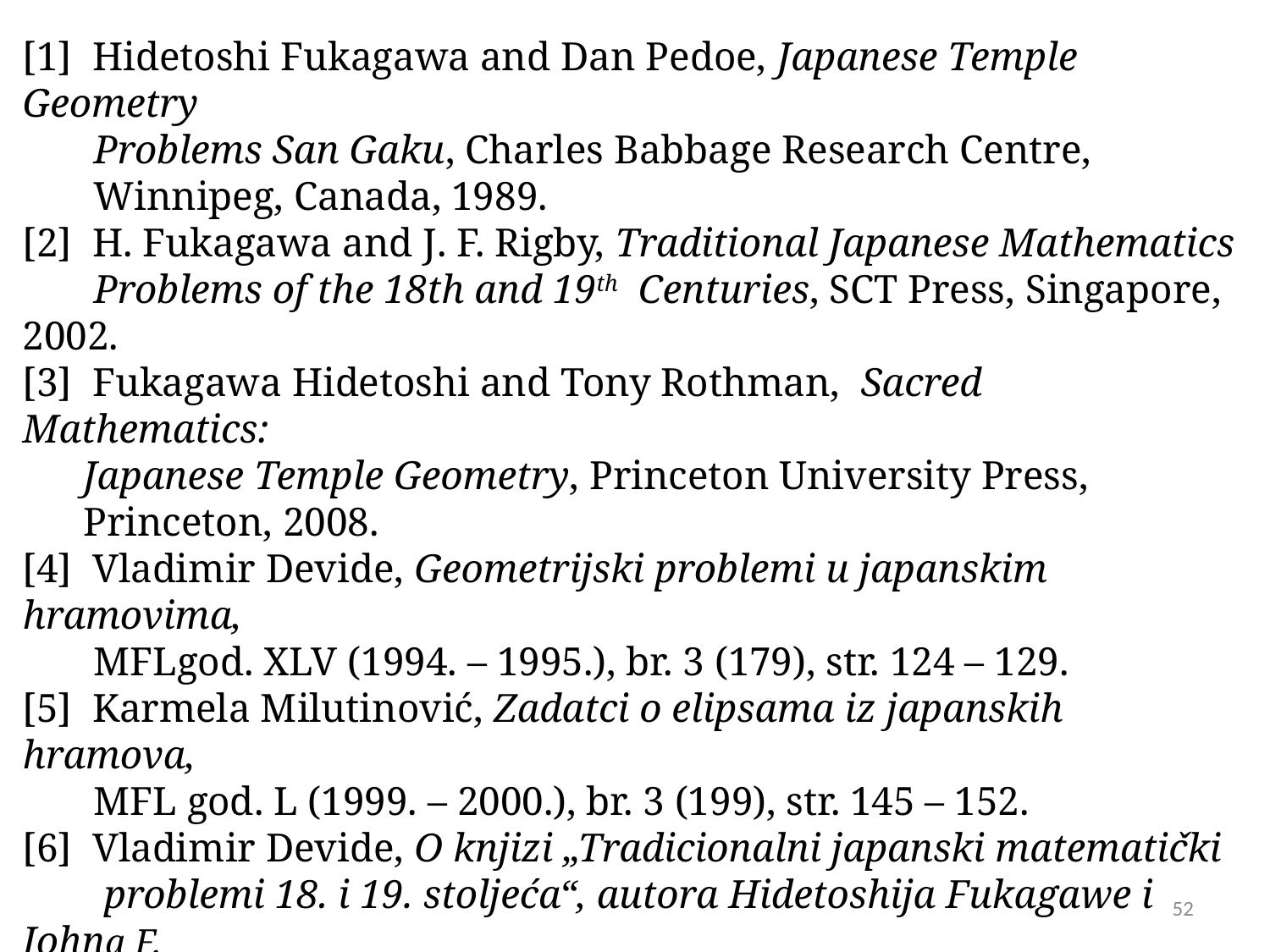

Literatura:

[1]  Hidetoshi Fukagawa and Dan Pedoe, Japanese Temple Geometry
       Problems San Gaku, Charles Babbage Research Centre,
       Winnipeg, Canada, 1989.
[2]  H. Fukagawa and J. F. Rigby, Traditional Japanese Mathematics
       Problems of the 18th and 19th  Centuries, SCT Press, Singapore, 2002.
[3]  Fukagawa Hidetoshi and Tony Rothman,  Sacred Mathematics:
      Japanese Temple Geometry, Princeton University Press,
      Princeton, 2008.
[4]  Vladimir Devide, Geometrijski problemi u japanskim hramovima,
       MFLgod. XLV (1994. – 1995.), br. 3 (179), str. 124 – 129.
[5]  Karmela Milutinović, Zadatci o elipsama iz japanskih hramova,
       MFL god. L (1999. – 2000.), br. 3 (199), str. 145 – 152.
[6]  Vladimir Devide, O knjizi „Tradicionalni japanski matematički
        problemi 18. i 19. stoljeća“, autora Hidetoshija Fukagawe i Johna F.
       Rigbyja, MFL god. LIV (2003. – 2004.), br. 1 (213), str. 9 – 13.
52